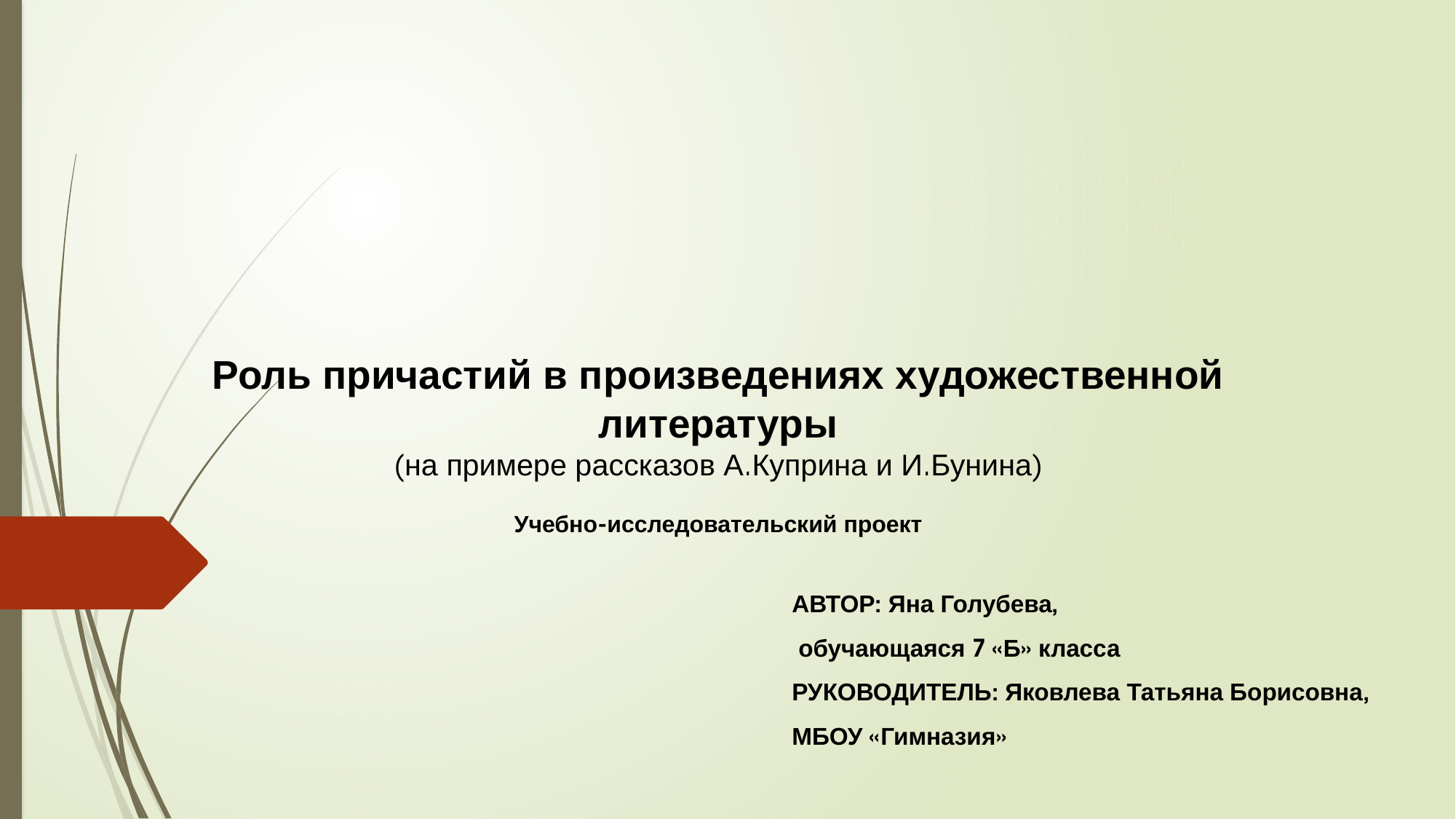

# Роль причастий в произведениях художественной литературы (на примере рассказов А.Куприна и И.Бунина) Учебно-исследовательский проект
АВТОР: Яна Голубева,
 обучающаяся 7 «Б» класса
РУКОВОДИТЕЛЬ: Яковлева Татьяна Борисовна,
МБОУ «Гимназия»